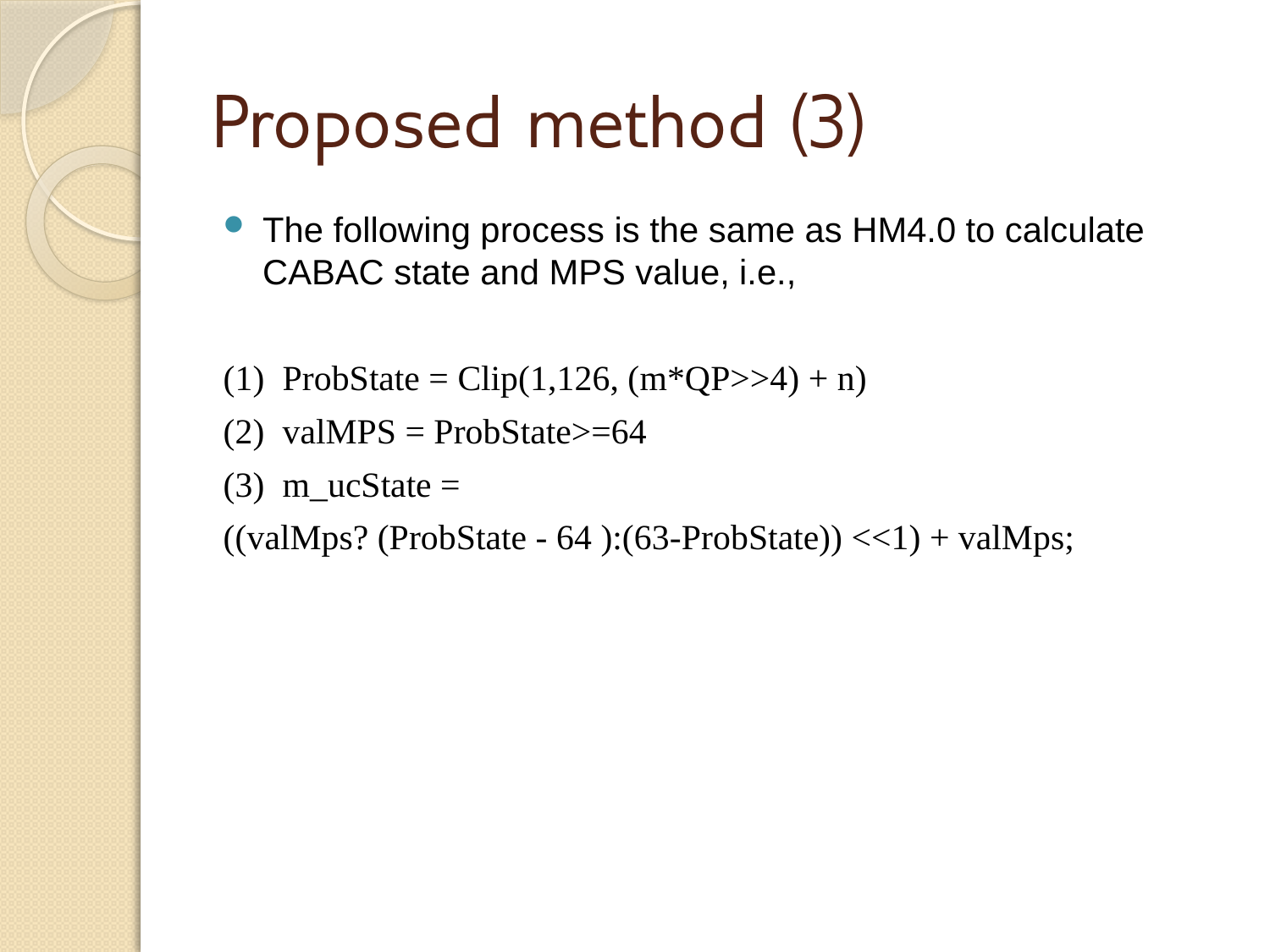

# Proposed method (3)
The following process is the same as HM4.0 to calculate CABAC state and MPS value, i.e.,

(1)  ProbState = Clip(1,126, (m*QP>>4) + n)
(2)  valMPS = ProbState>=64
(3)  m_ucState =
((valMps? (ProbState - 64 ):(63-ProbState)) <<1) + valMps;